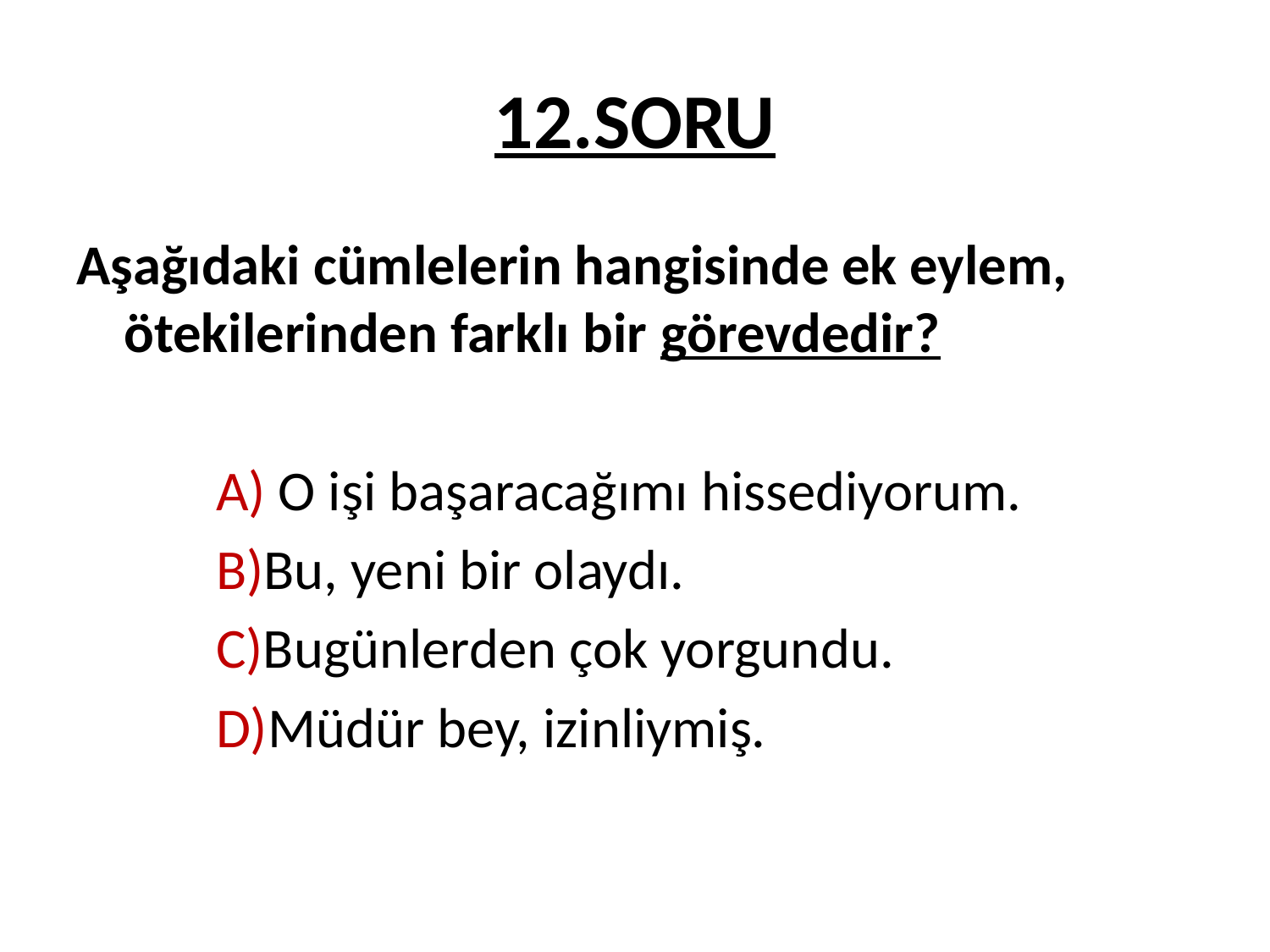

# 12.SORU
Aşağıdaki cümlelerin hangisinde ek eylem, ötekilerinden farklı bir görevdedir?

           A) O işi başaracağımı hissediyorum.
           B)Bu, yeni bir olaydı.
           C)Bugünlerden çok yorgundu.
           D)Müdür bey, izinliymiş.